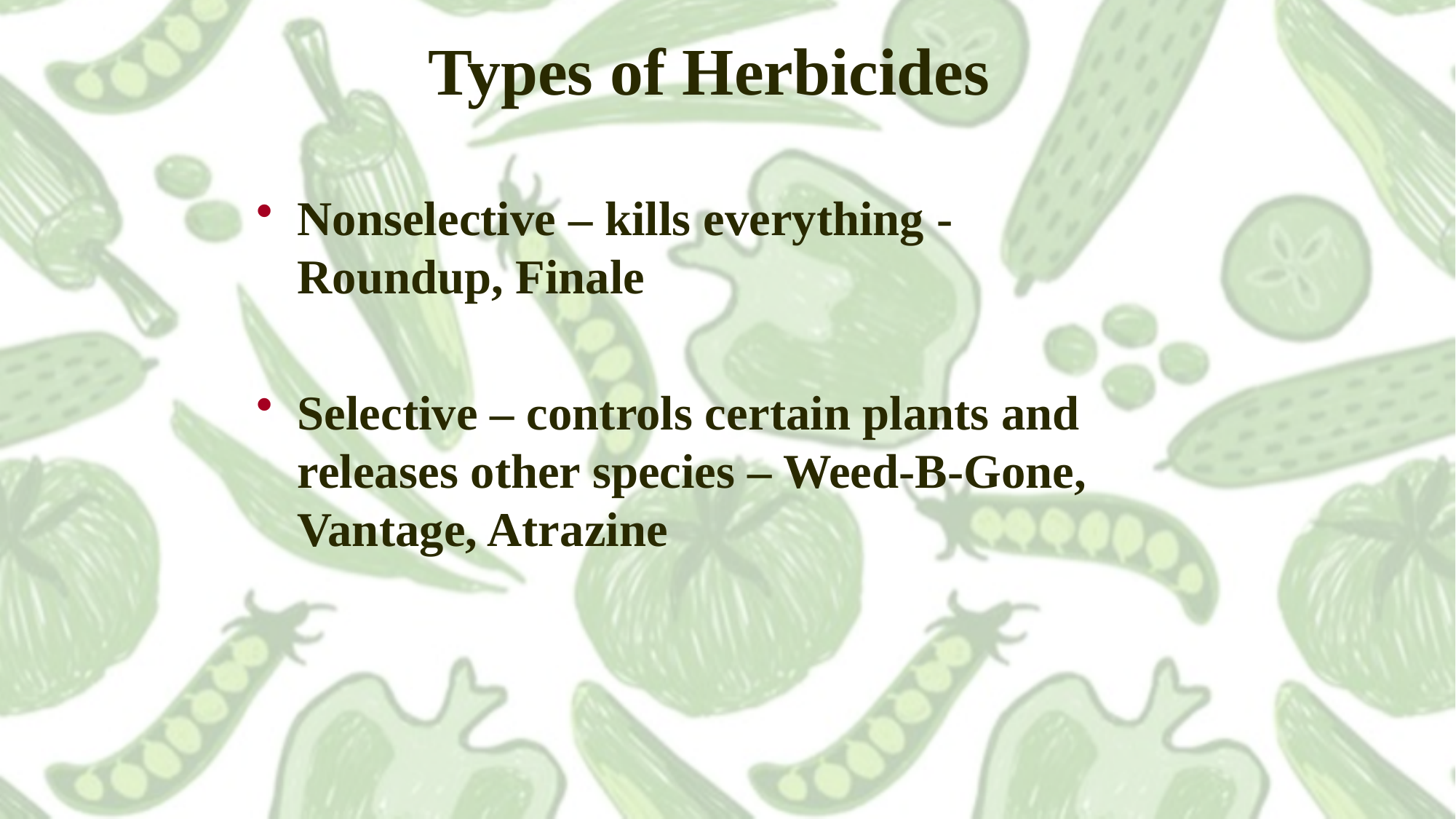

Types of Herbicides
Nonselective – kills everything - Roundup, Finale

Selective – controls certain plants and releases other species – Weed-B-Gone, Vantage, Atrazine